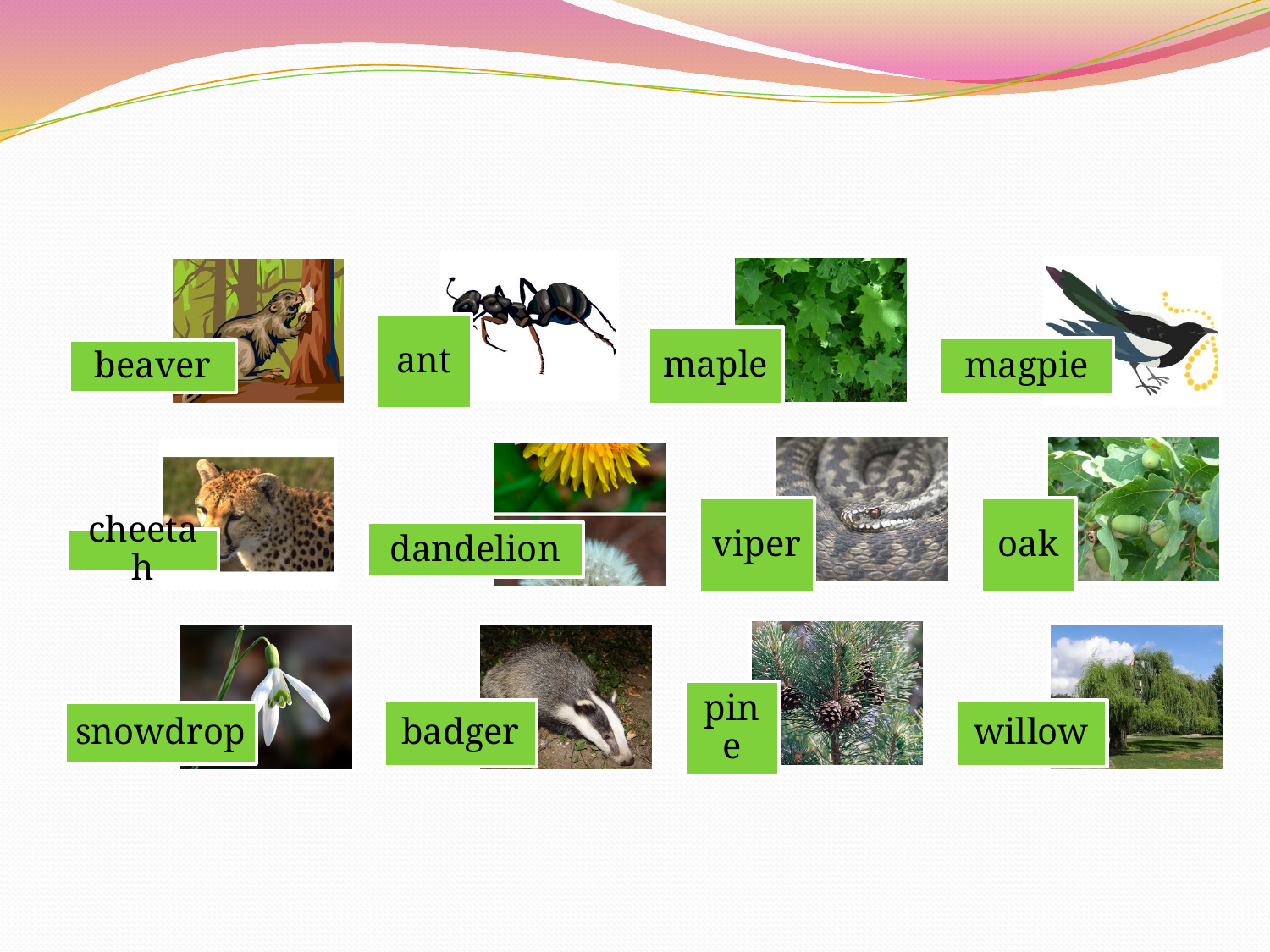

beaver
ant
maple
magpie
cheetah
dandelion
viper
oak
snowdrop
badger
pine
willow
#